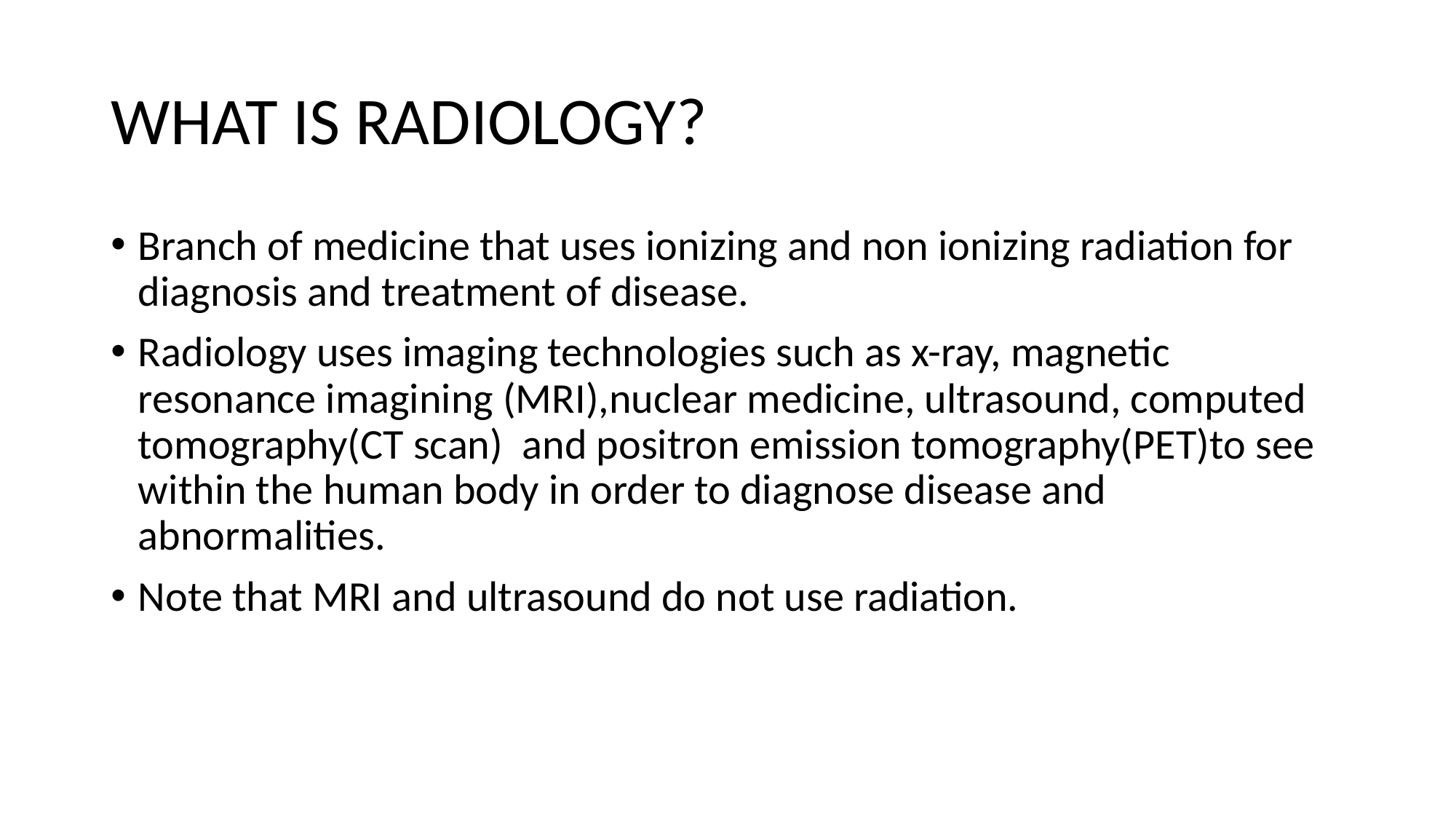

# WHAT IS RADIOLOGY?
Branch of medicine that uses ionizing and non ionizing radiation for diagnosis and treatment of disease.
Radiology uses imaging technologies such as x-ray, magnetic resonance imagining (MRI),nuclear medicine, ultrasound, computed tomography(CT scan)  and positron emission tomography(PET)to see within the human body in order to diagnose disease and abnormalities.
Note that MRI and ultrasound do not use radiation.